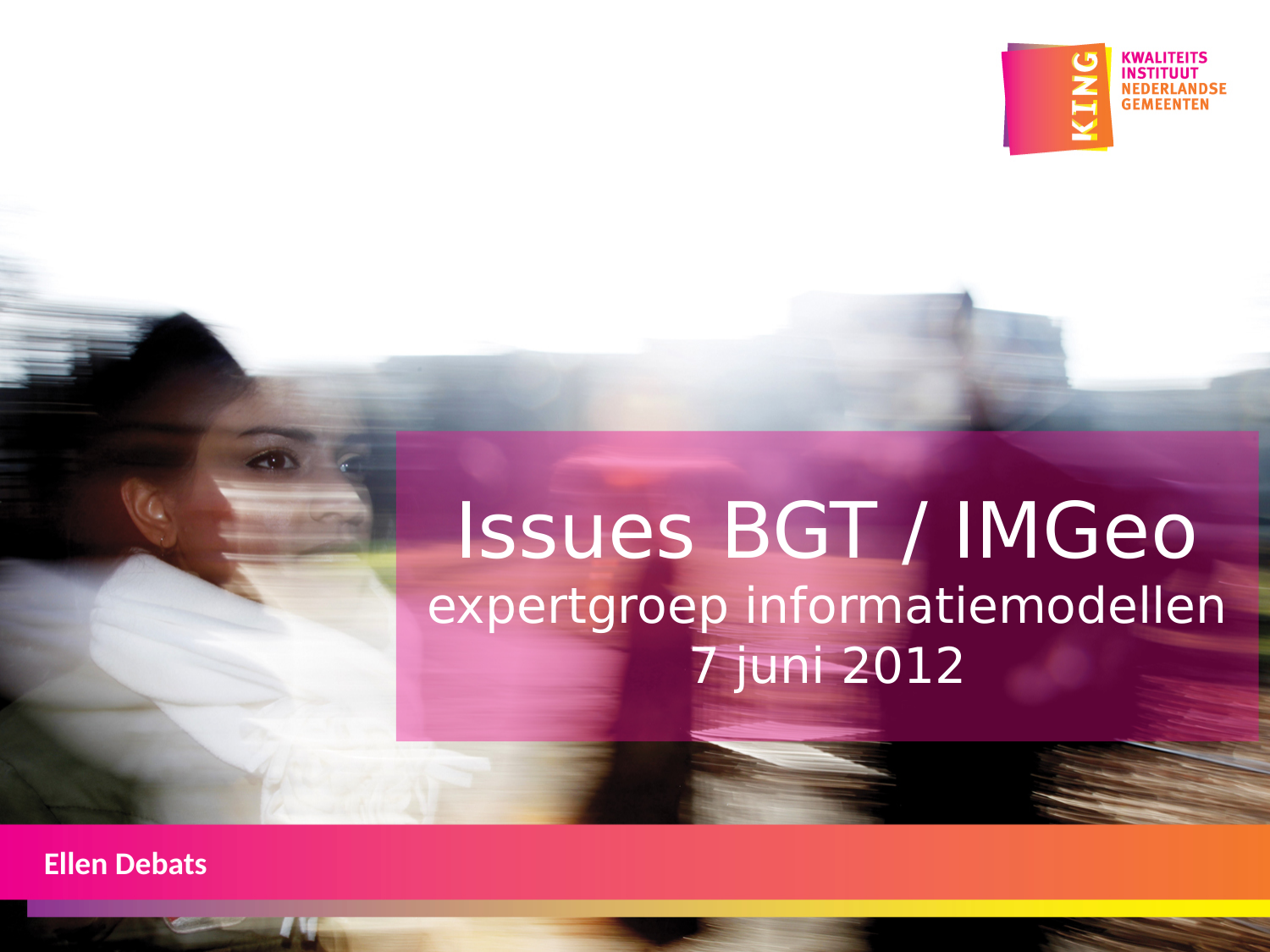

Issues BGT / IMGeo
expertgroep informatiemodellen 7 juni 2012
Ellen Debats